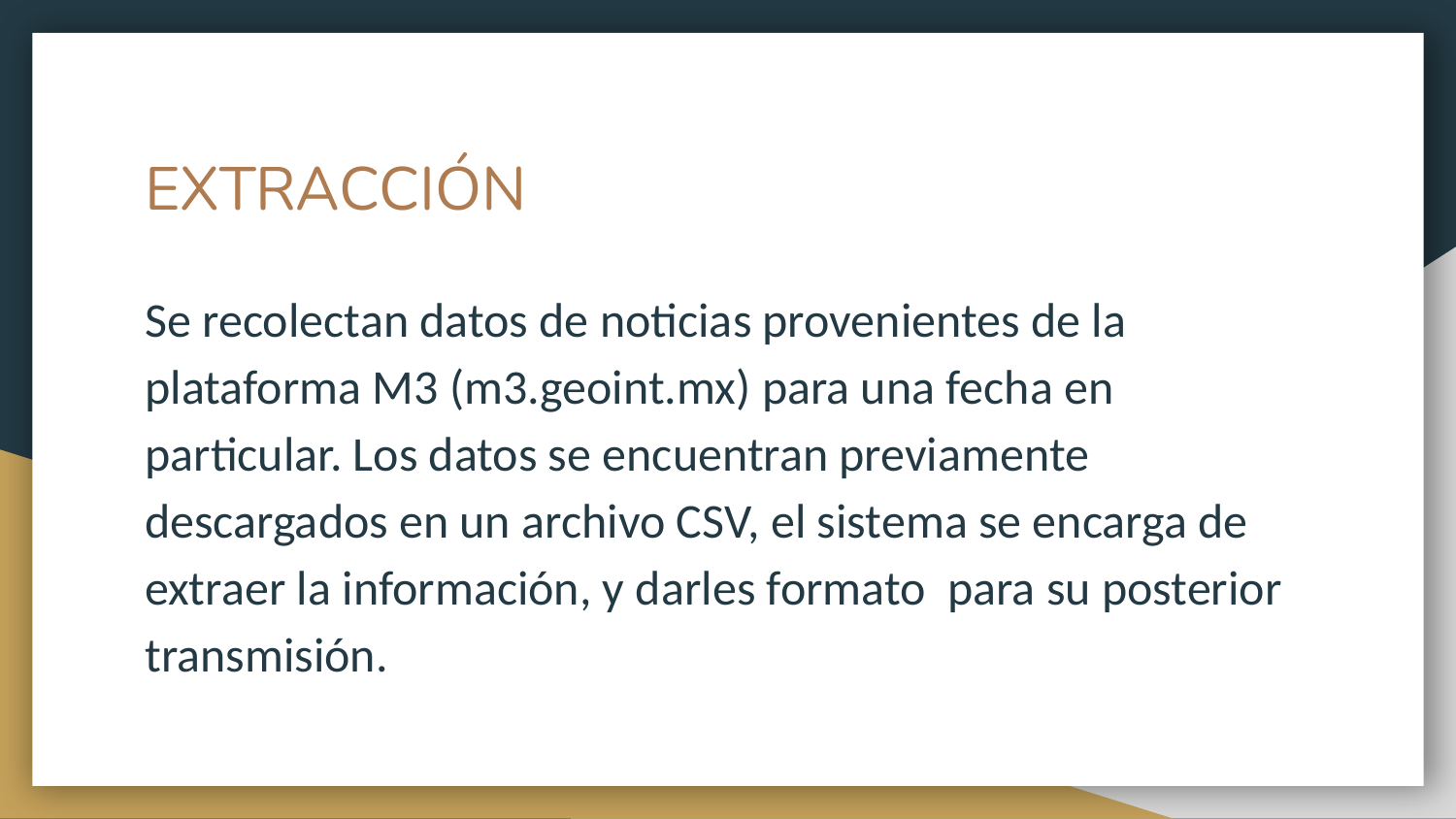

# EXTRACCIÓN
Se recolectan datos de noticias provenientes de la plataforma M3 (m3.geoint.mx) para una fecha en particular. Los datos se encuentran previamente descargados en un archivo CSV, el sistema se encarga de extraer la información, y darles formato  para su posterior transmisión.